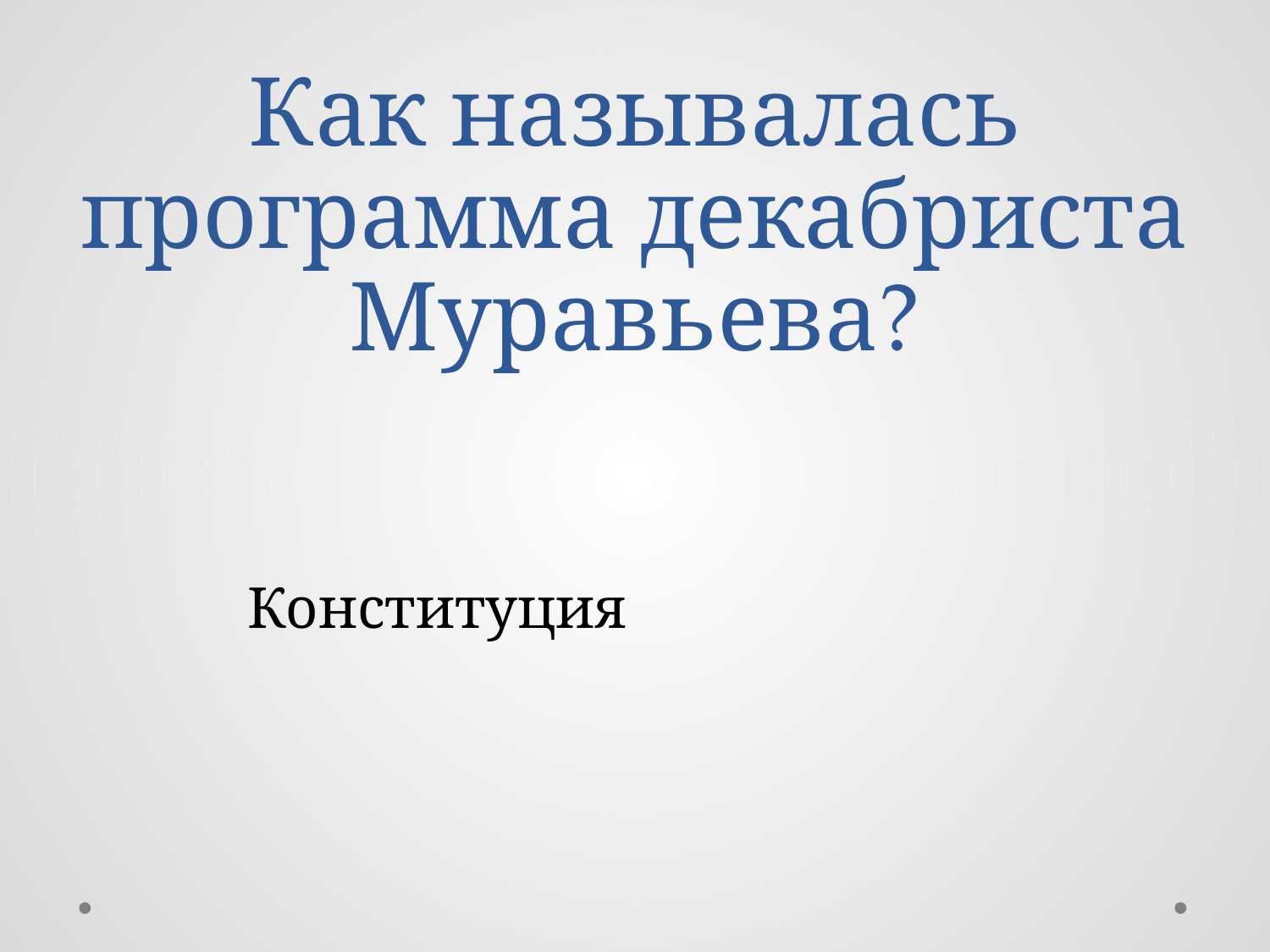

# Как называлась программа декабриста Муравьева?

Конституция